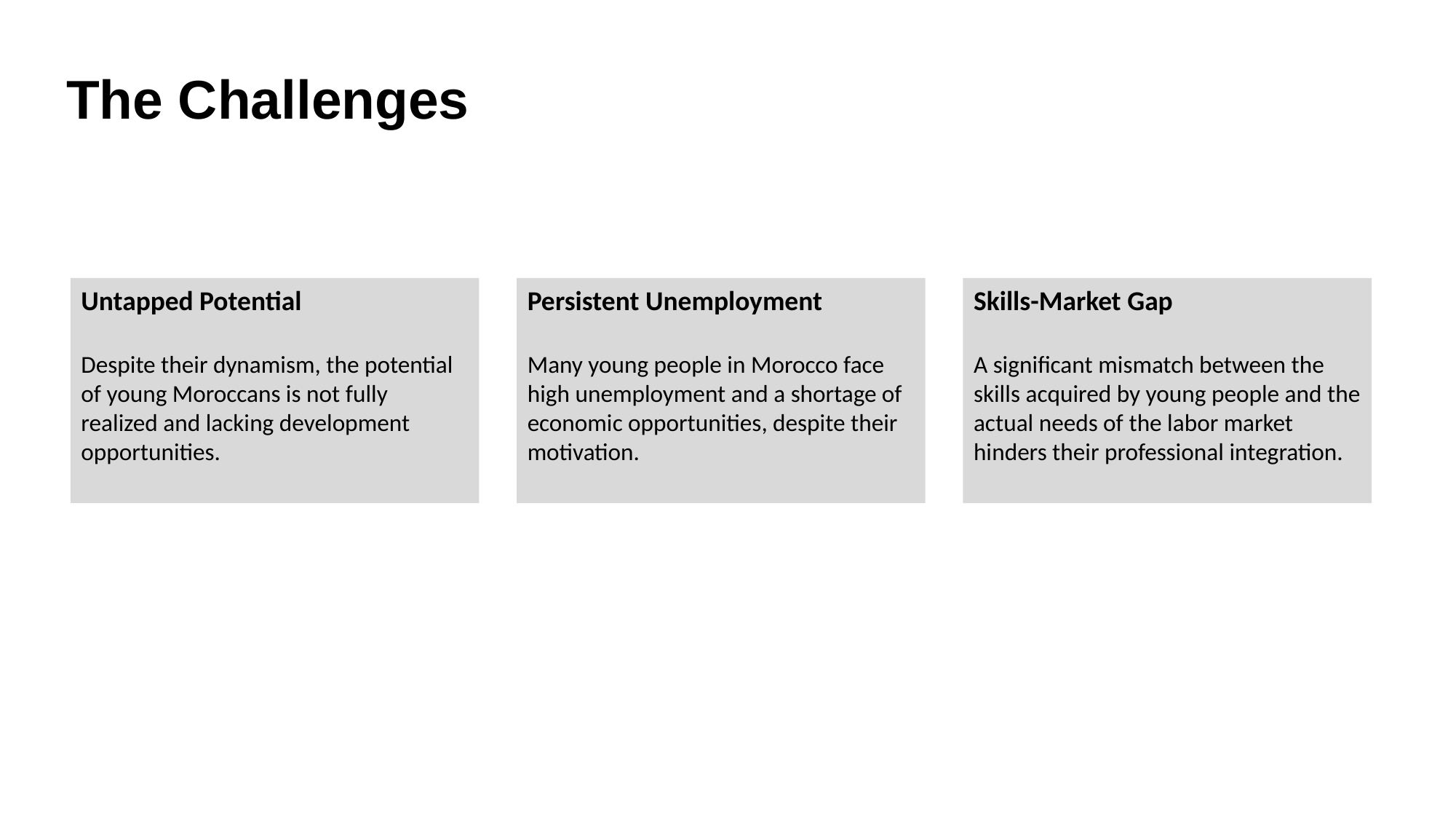

The Challenges
Untapped Potential

Despite their dynamism, the potential of young Moroccans is not fully realized and lacking development opportunities.

Persistent Unemployment

Many young people in Morocco face high unemployment and a shortage of economic opportunities, despite their motivation.

Skills-Market Gap

A significant mismatch between the skills acquired by young people and the actual needs of the labor market hinders their professional integration.